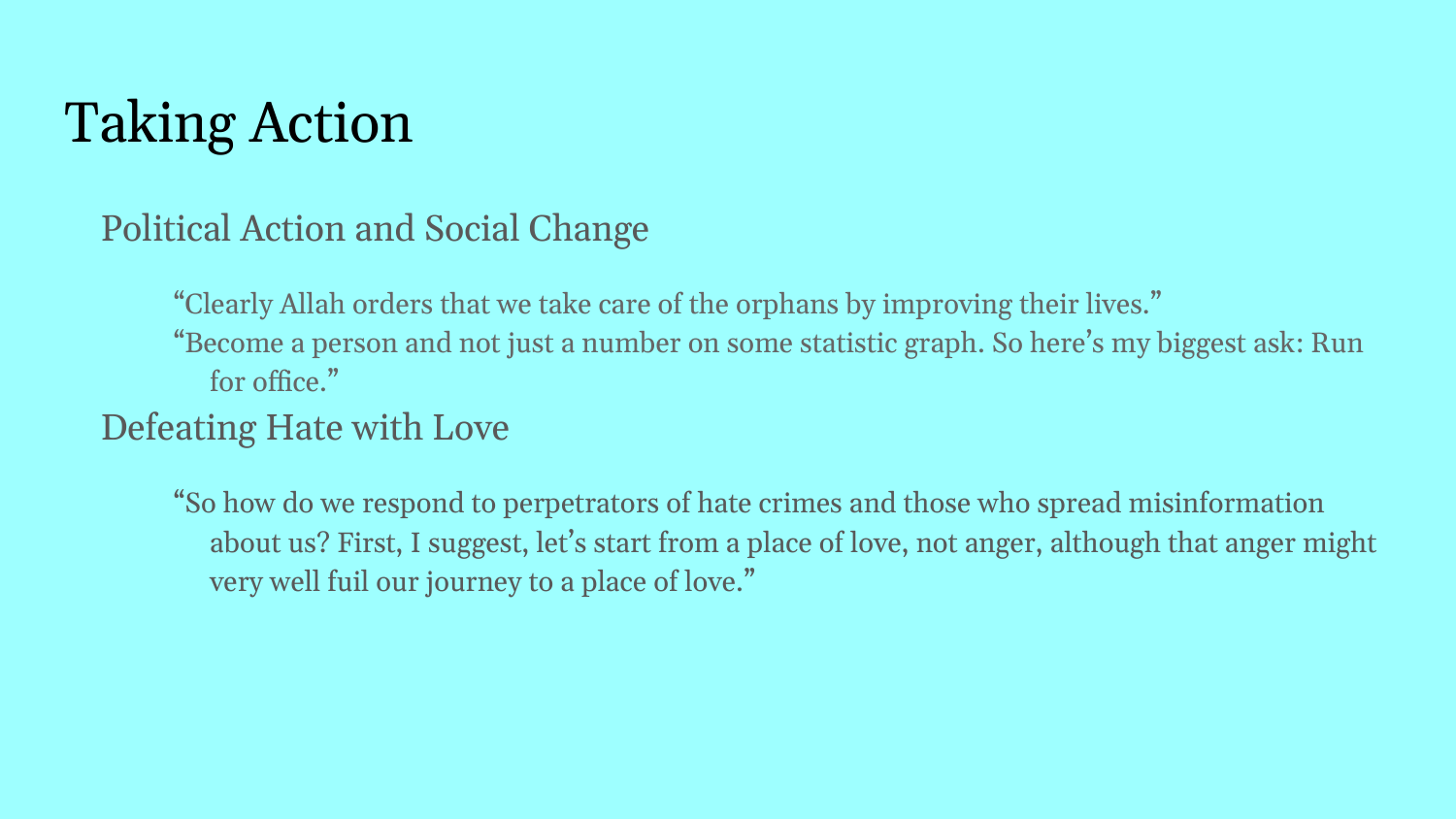

# Taking Action
Political Action and Social Change
“Clearly Allah orders that we take care of the orphans by improving their lives.”
“Become a person and not just a number on some statistic graph. So here’s my biggest ask: Run for office.”
Defeating Hate with Love
“So how do we respond to perpetrators of hate crimes and those who spread misinformation about us? First, I suggest, let’s start from a place of love, not anger, although that anger might very well fuil our journey to a place of love.”